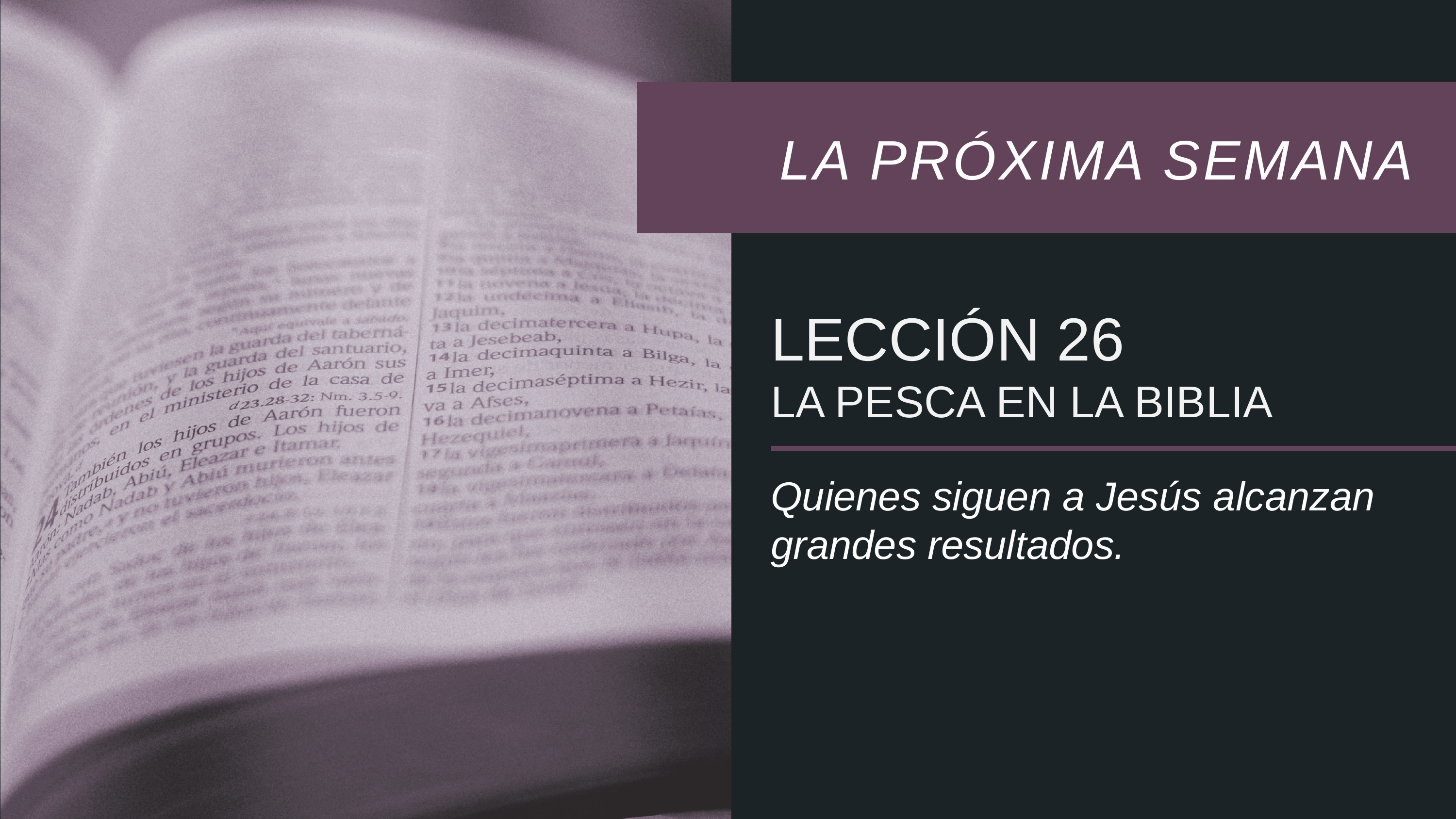

LECCIÓN 26
LA PESCA EN LA BIBLIA
Quienes siguen a Jesús alcanzan grandes resultados.